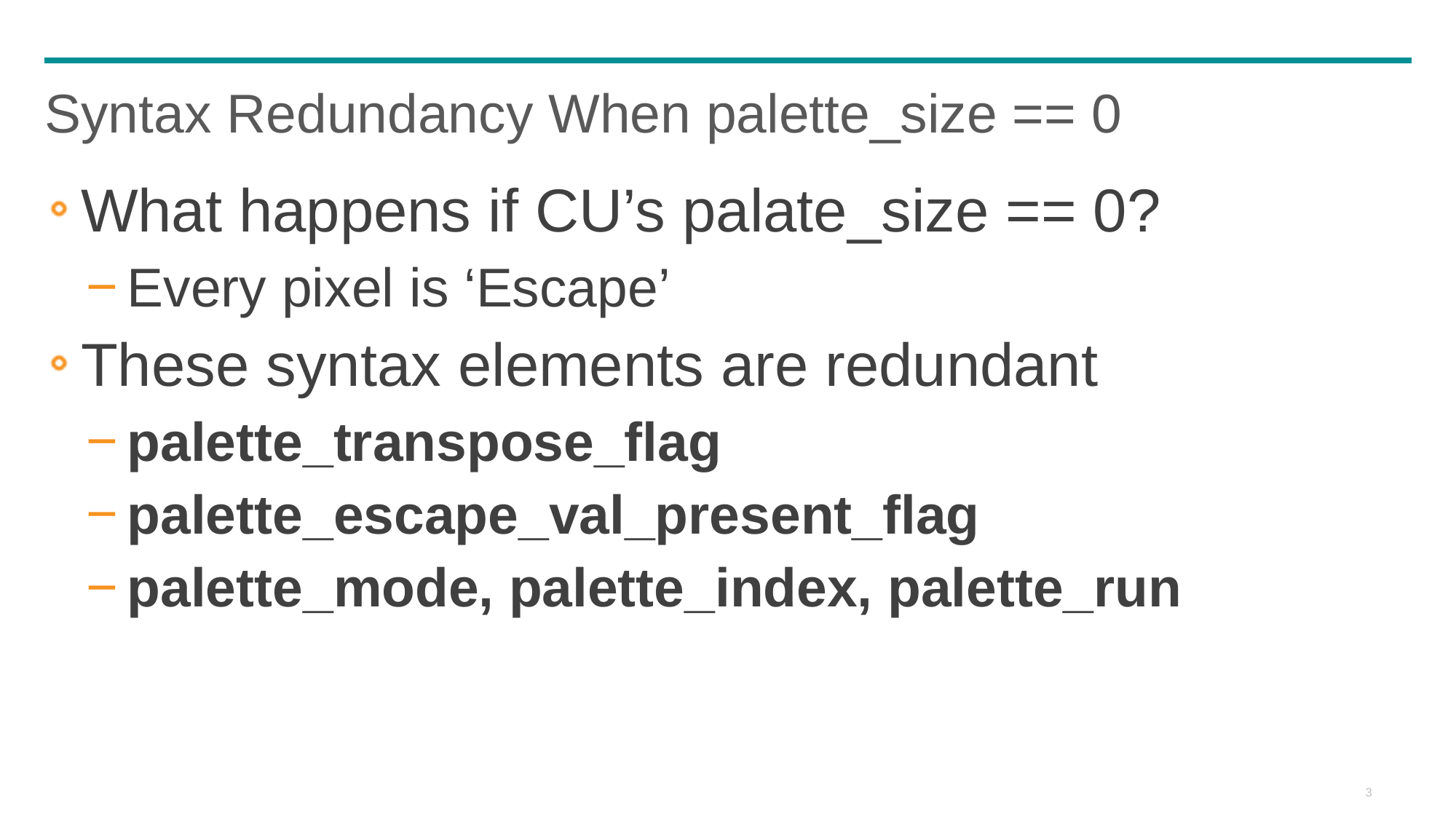

# Syntax Redundancy When palette_size == 0
What happens if CU’s palate_size == 0?
Every pixel is ‘Escape’
These syntax elements are redundant
palette_transpose_flag
palette_escape_val_present_flag
palette_mode, palette_index, palette_run